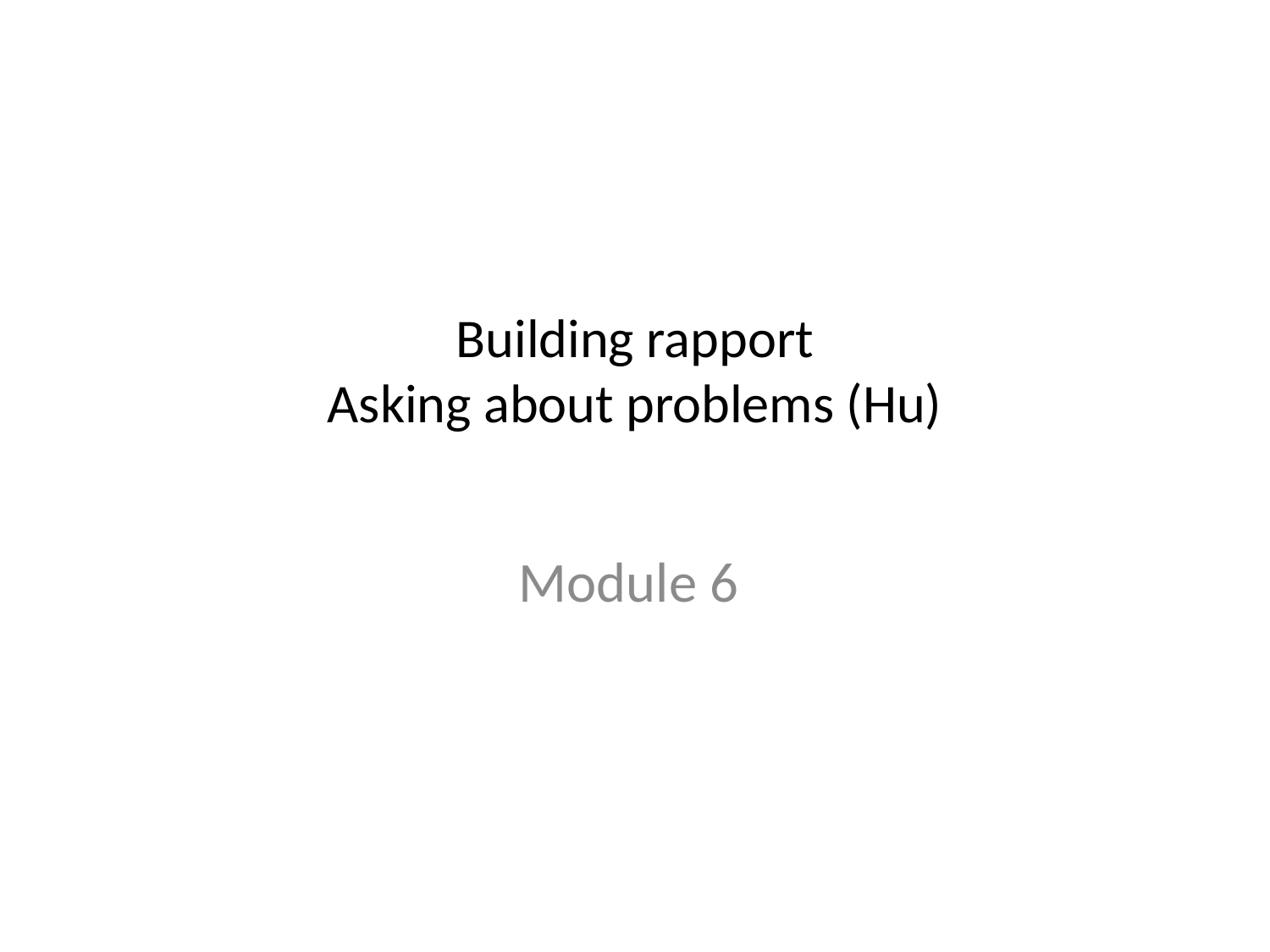

# Building rapport Asking about problems (Hu)
Module 6